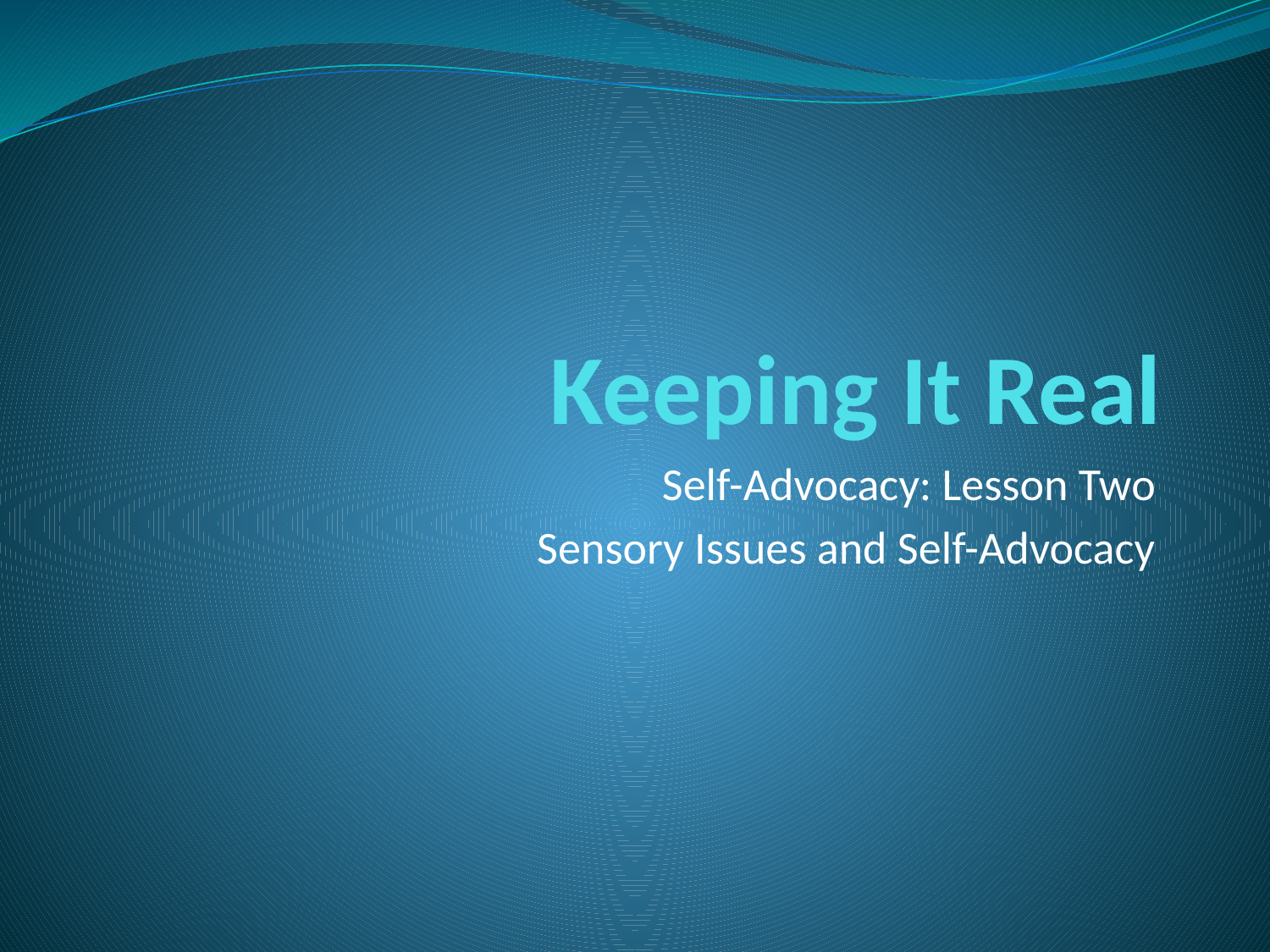

# Keeping It Real
Self-Advocacy: Lesson Two
Sensory Issues and Self-Advocacy